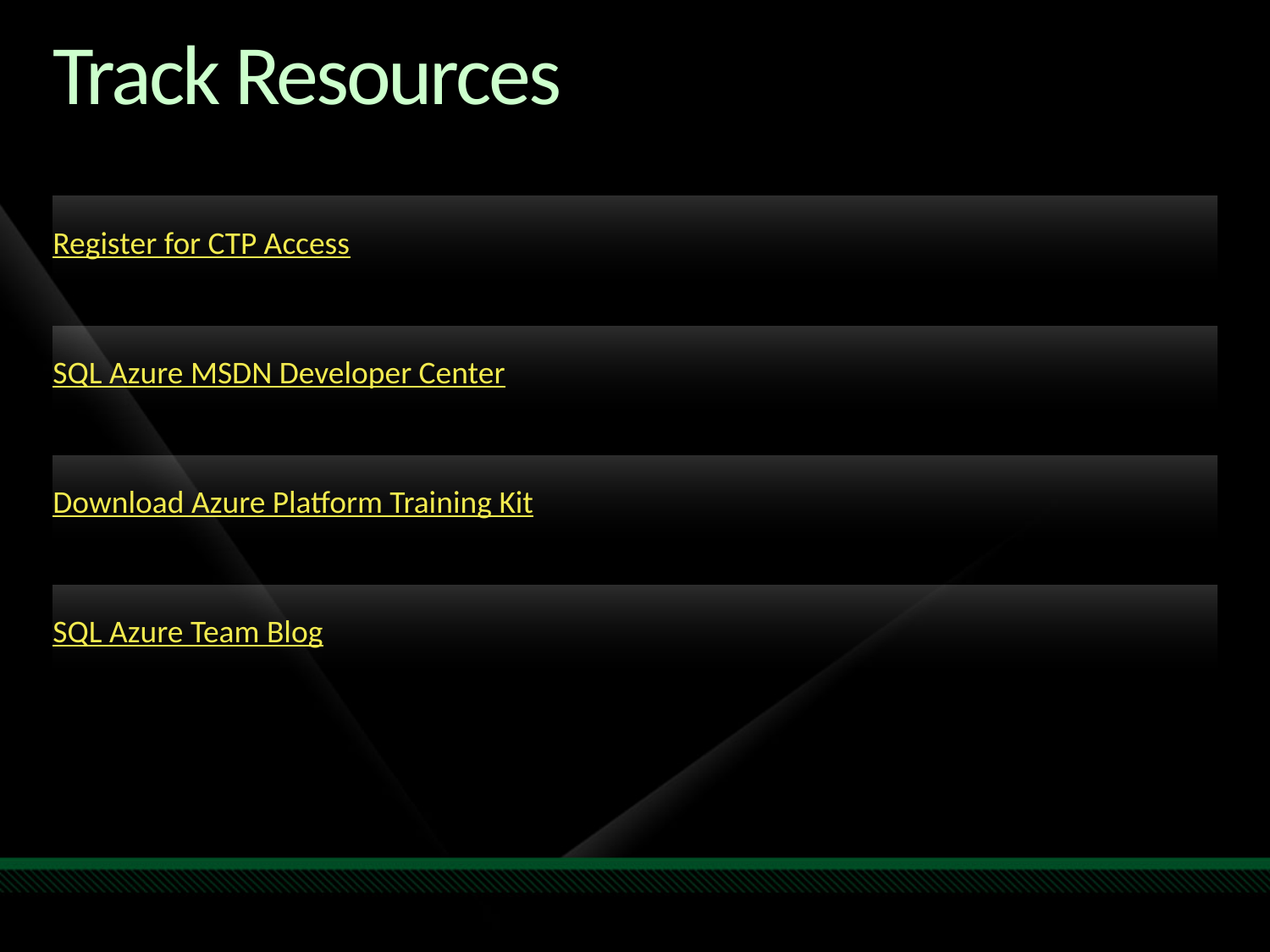

Required Slide
Track PMs will supply the content for this slide,
which will be inserted during
the final scrub.
# Track Resources
Register for CTP Access
SQL Azure MSDN Developer Center
Download Azure Platform Training Kit
SQL Azure Team Blog